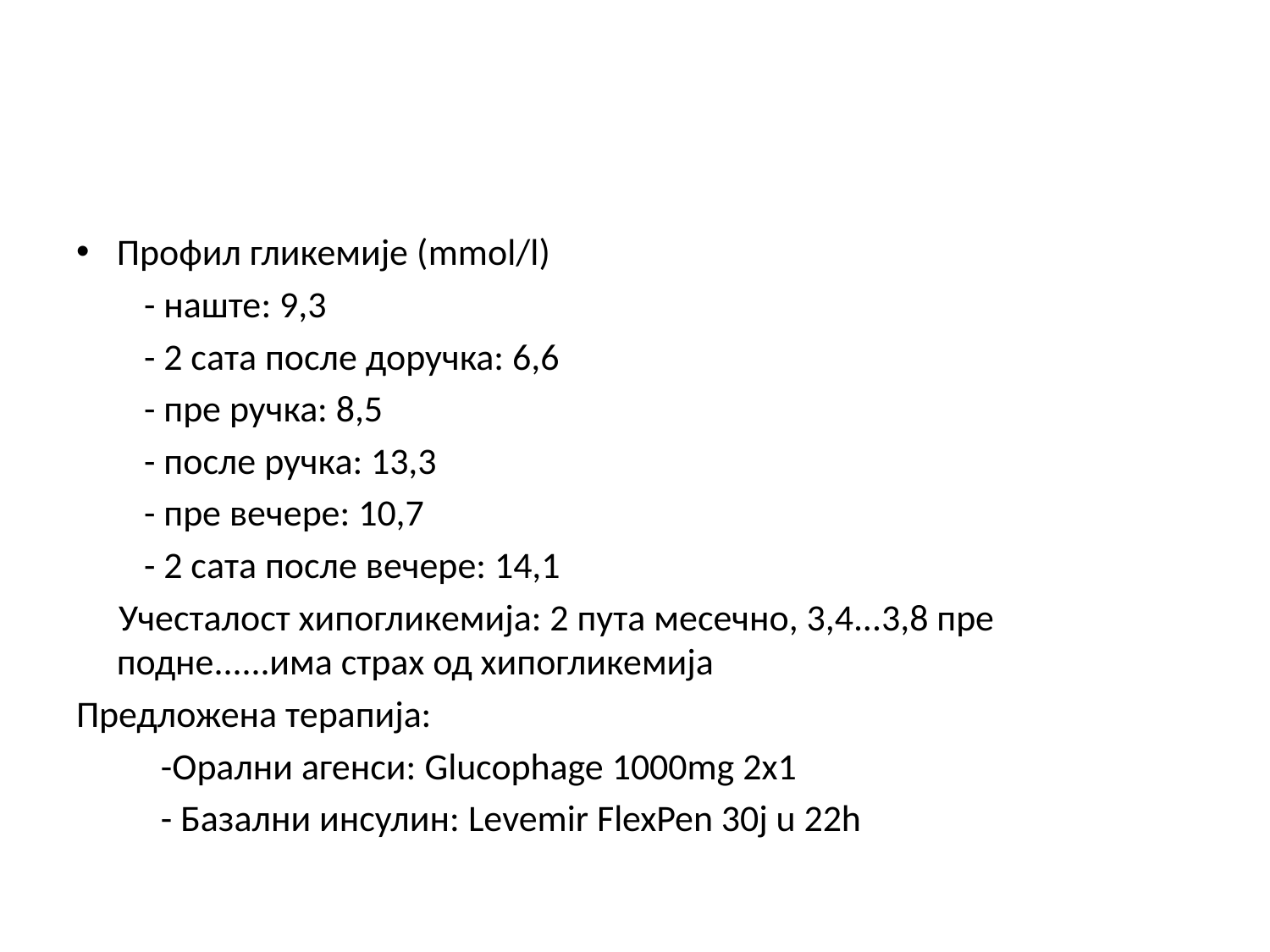

#
Профил гликемије (mmol/l)
        - наште: 9,3
        - 2 сата после доручка: 6,6
        - пре ручка: 8,5
        - после ручка: 13,3
        - пре вечере: 10,7
        - 2 сата после вечере: 14,1
     Учесталост хипогликемија: 2 пута месечно, 3,4...3,8 пре подне......има страх од хипогликемија
Предложена терапија:
          -Орални агенси: Glucophage 1000mg 2x1
          - Базални инсулин: Levemir FlexPen 30j u 22h